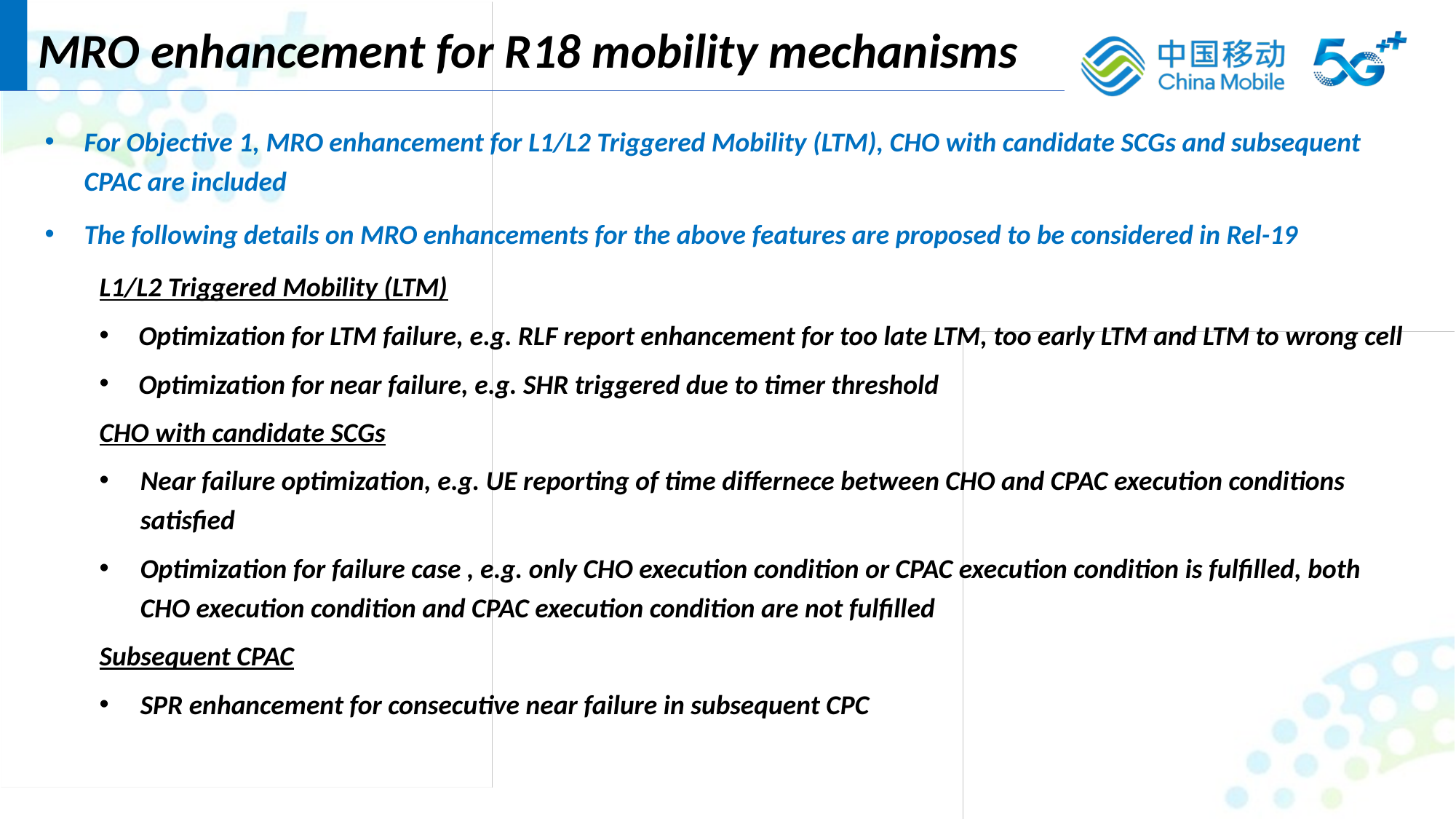

MRO enhancement for R18 mobility mechanisms
For Objective 1, MRO enhancement for L1/L2 Triggered Mobility (LTM), CHO with candidate SCGs and subsequent CPAC are included
The following details on MRO enhancements for the above features are proposed to be considered in Rel-19
L1/L2 Triggered Mobility (LTM)
Optimization for LTM failure, e.g. RLF report enhancement for too late LTM, too early LTM and LTM to wrong cell
Optimization for near failure, e.g. SHR triggered due to timer threshold
CHO with candidate SCGs
Near failure optimization, e.g. UE reporting of time differnece between CHO and CPAC execution conditions satisfied
Optimization for failure case , e.g. only CHO execution condition or CPAC execution condition is fulfilled, both CHO execution condition and CPAC execution condition are not fulfilled
Subsequent CPAC
SPR enhancement for consecutive near failure in subsequent CPC